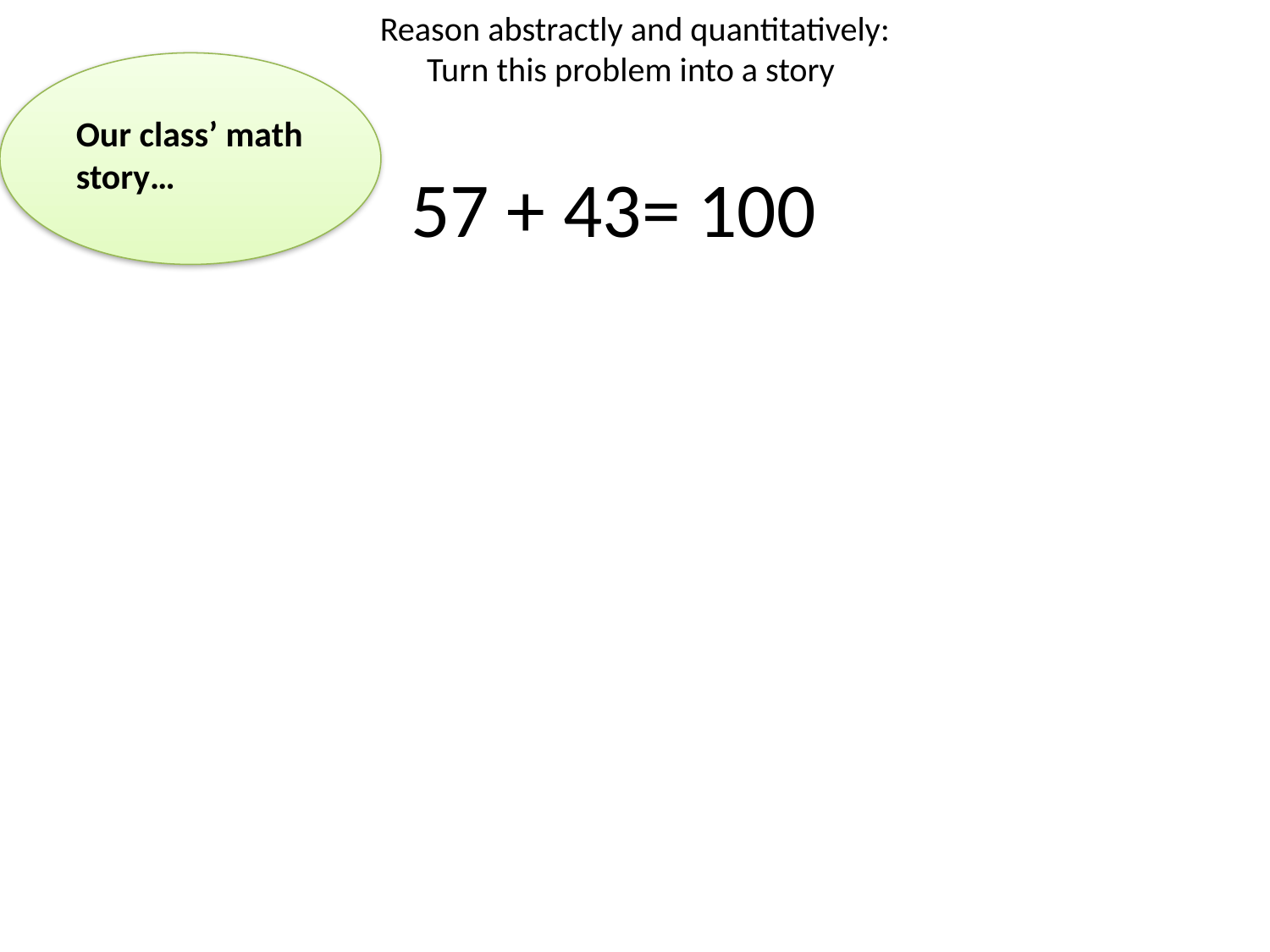

Reason abstractly and quantitatively:
Turn this problem into a story

Our class’ math story…
# 57 + 43= 100